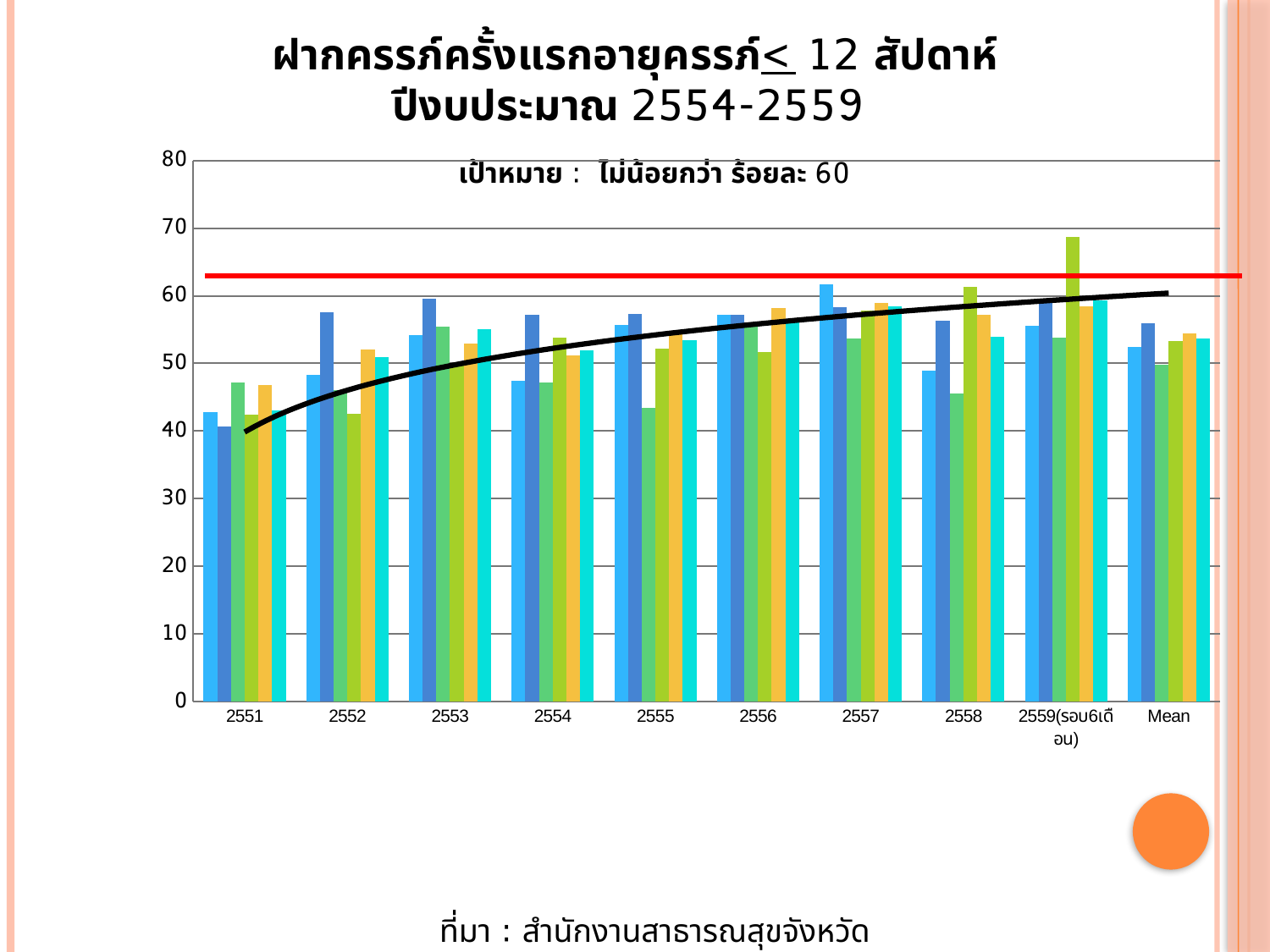

ฝากครรภ์ครั้งแรกอายุครรภ์< 12 สัปดาห์
ปีงบประมาณ 2554-2559

### Chart

| Category | พิษณุโลก | เพชรบูรณ์ | อุตรดิตถ์ | ตาก | สุโขทัย | เขต 2 |
|---|---|---|---|---|---|---|
| 2551 | 42.78 | 40.68 | 47.17 | 42.45 | 46.86 | 43.07 |
| 2552 | 48.32 | 57.62 | 46.0 | 42.52 | 52.08 | 50.97 |
| 2553 | 54.2 | 59.6 | 55.44 | 49.66 | 52.9 | 55.02 |
| 2554 | 47.43 | 57.2 | 47.19 | 53.76 | 51.18 | 51.97 |
| 2555 | 55.63 | 57.26 | 43.37 | 52.17 | 54.27 | 53.44 |
| 2556 | 57.21 | 57.17 | 55.84 | 51.7 | 58.13 | 56.49 |
| 2557 | 61.71 | 58.36 | 53.73 | 57.79 | 59.0 | 58.44 |
| 2558 | 48.98 | 56.3 | 45.56 | 61.28 | 57.21 | 53.95 |
| 2559(รอบ6เดือน) | 55.57 | 58.97 | 53.86 | 68.65 | 58.46 | 59.29 |
| Mean | 52.425555555555555 | 55.90666666666667 | 49.79555555555556 | 53.33111111111111 | 54.45444444444444 | 53.626666666666665 |
เป้าหมาย :  ไม่น้อยกว่า ร้อยละ 60

ที่มา : สำนักงานสาธารณสุขจังหวัด